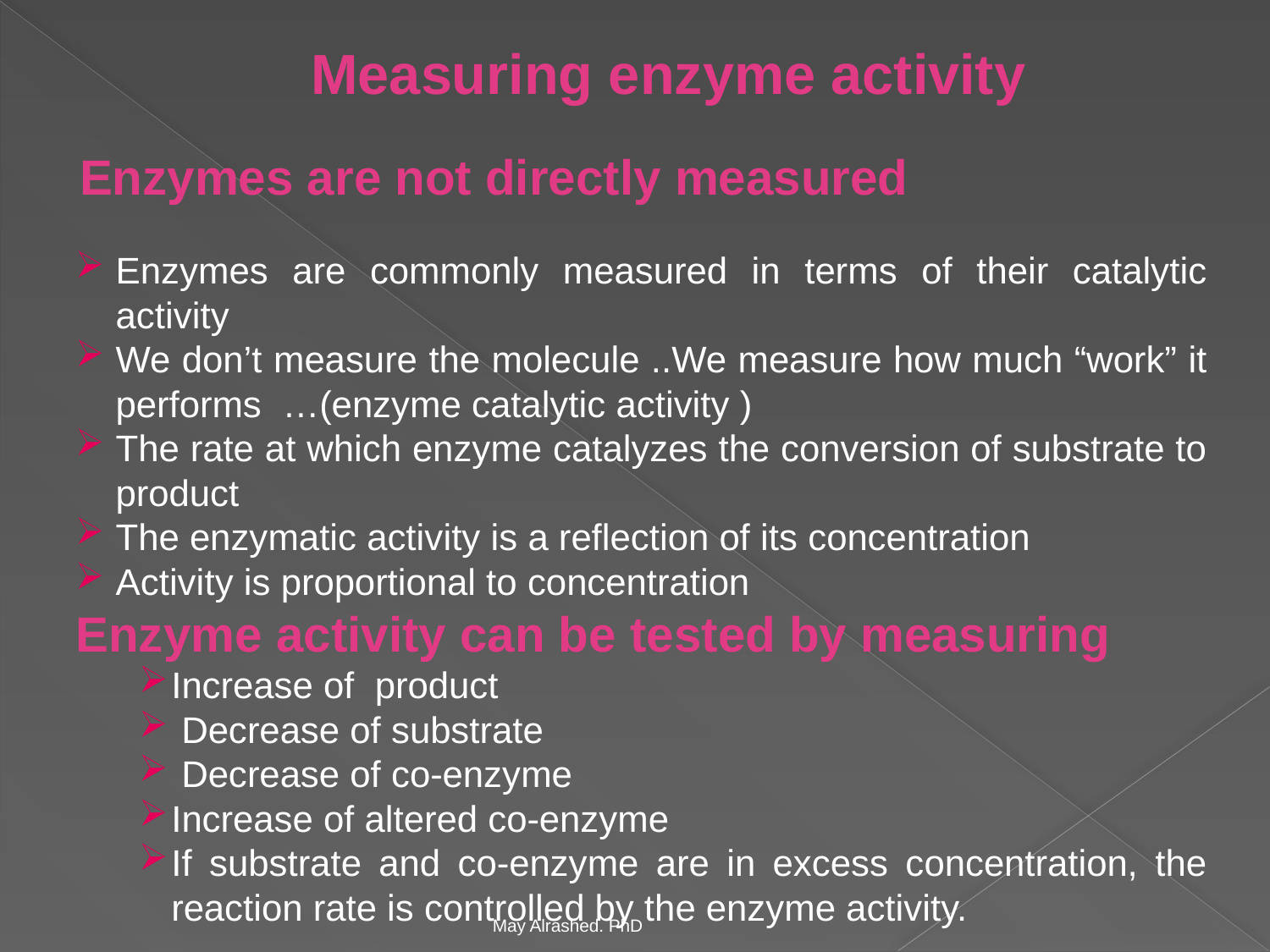

Measuring enzyme activity
Enzymes are not directly measured

Enzymes are commonly measured in terms of their catalytic activity
We don’t measure the molecule ..We measure how much “work” it performs  …(enzyme catalytic activity )
The rate at which enzyme catalyzes the conversion of substrate to product
The enzymatic activity is a reflection of its concentration
Activity is proportional to concentration
Enzyme activity can be tested by measuring
Increase of  product
 Decrease of substrate
 Decrease of co-enzyme
Increase of altered co-enzyme
If substrate and co-enzyme are in excess concentration, the reaction rate is controlled by the enzyme activity.

May Alrashed. PhD